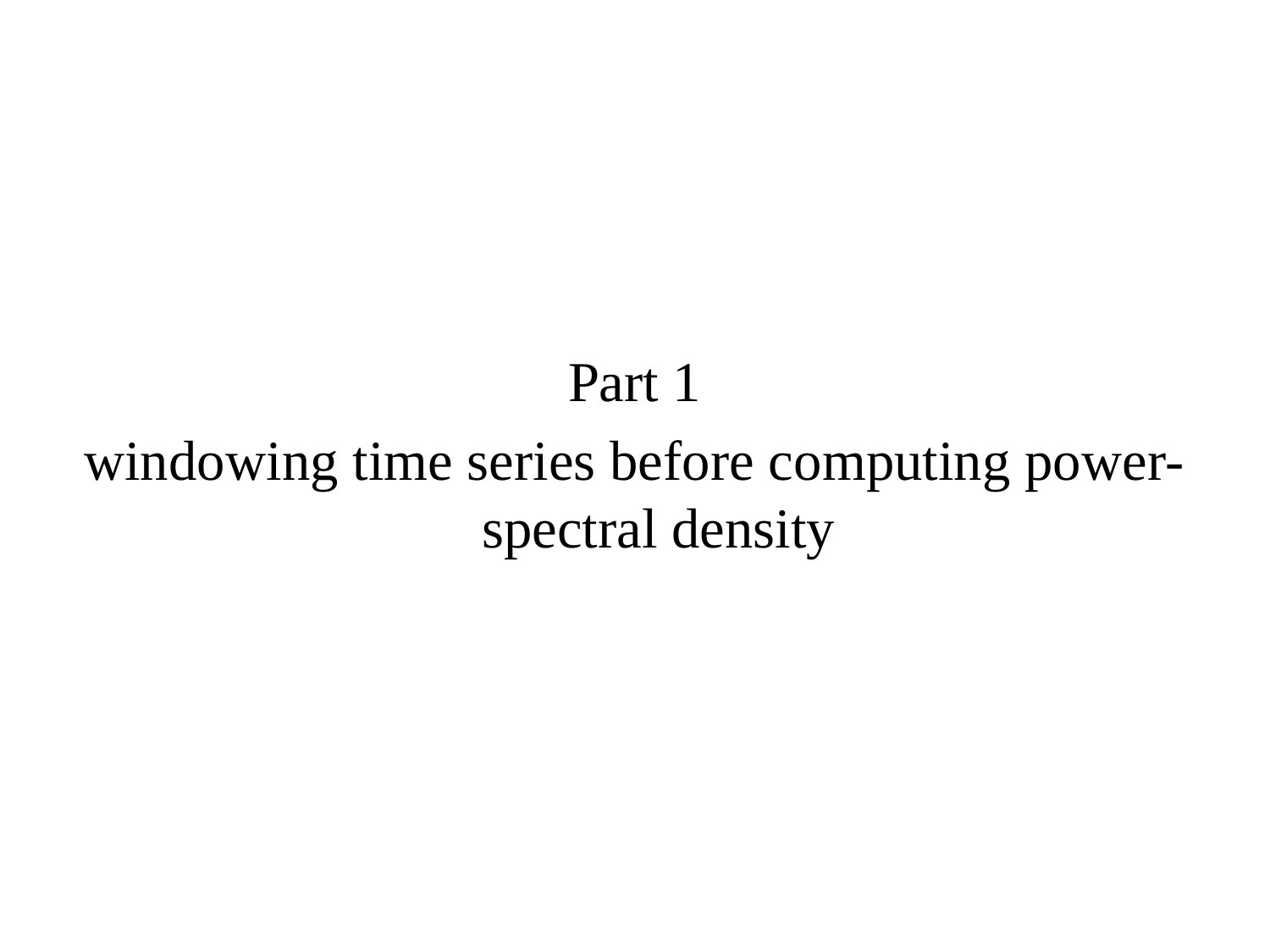

Part 1
windowing time series before computing power-spectral density